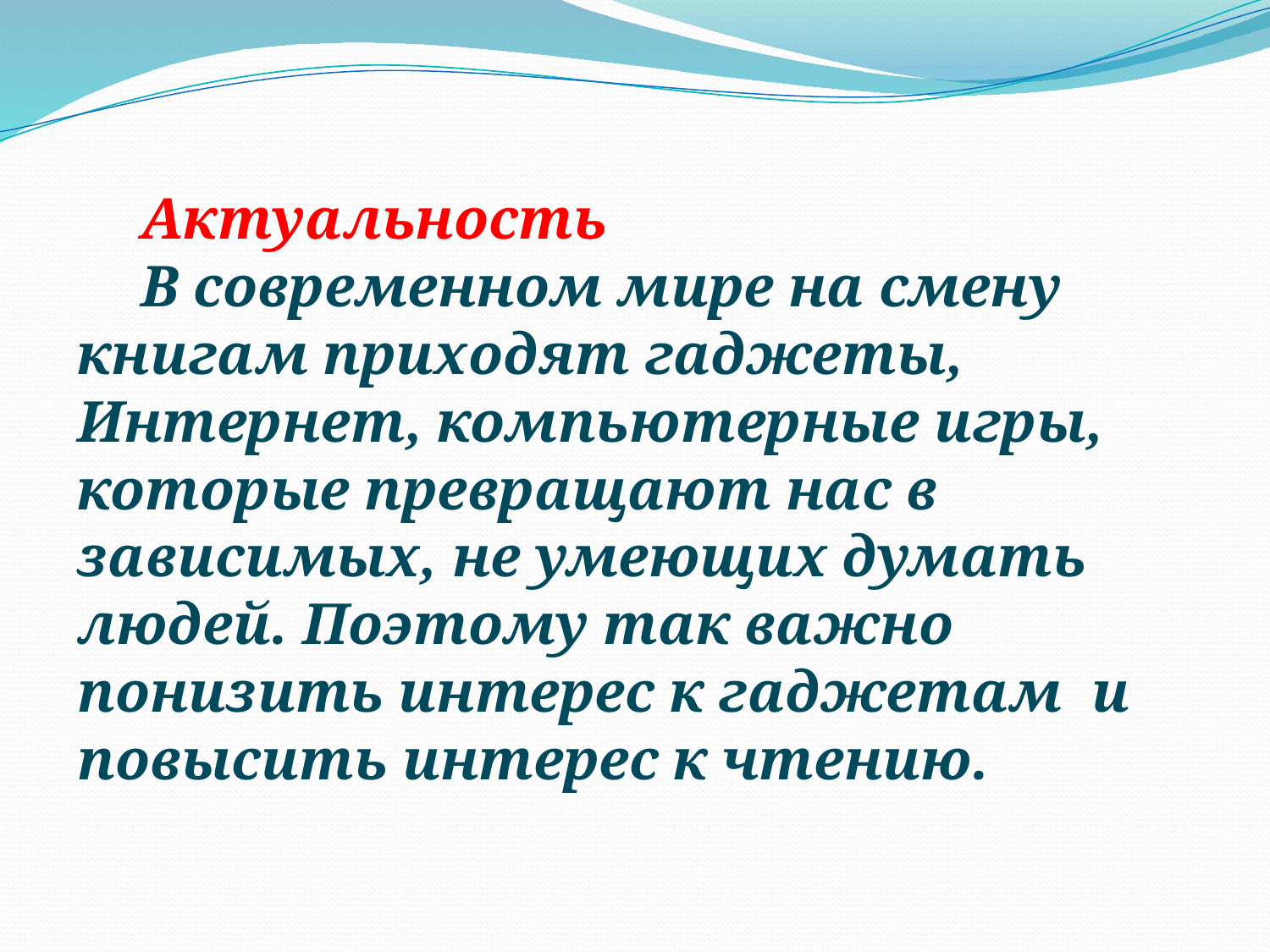

Актуальность
В современном мире на смену книгам приходят гаджеты, Интернет, компьютерные игры, которые превращают нас в зависимых, не умеющих думать людей. Поэтому так важно понизить интерес к гаджетам  и повысить интерес к чтению.